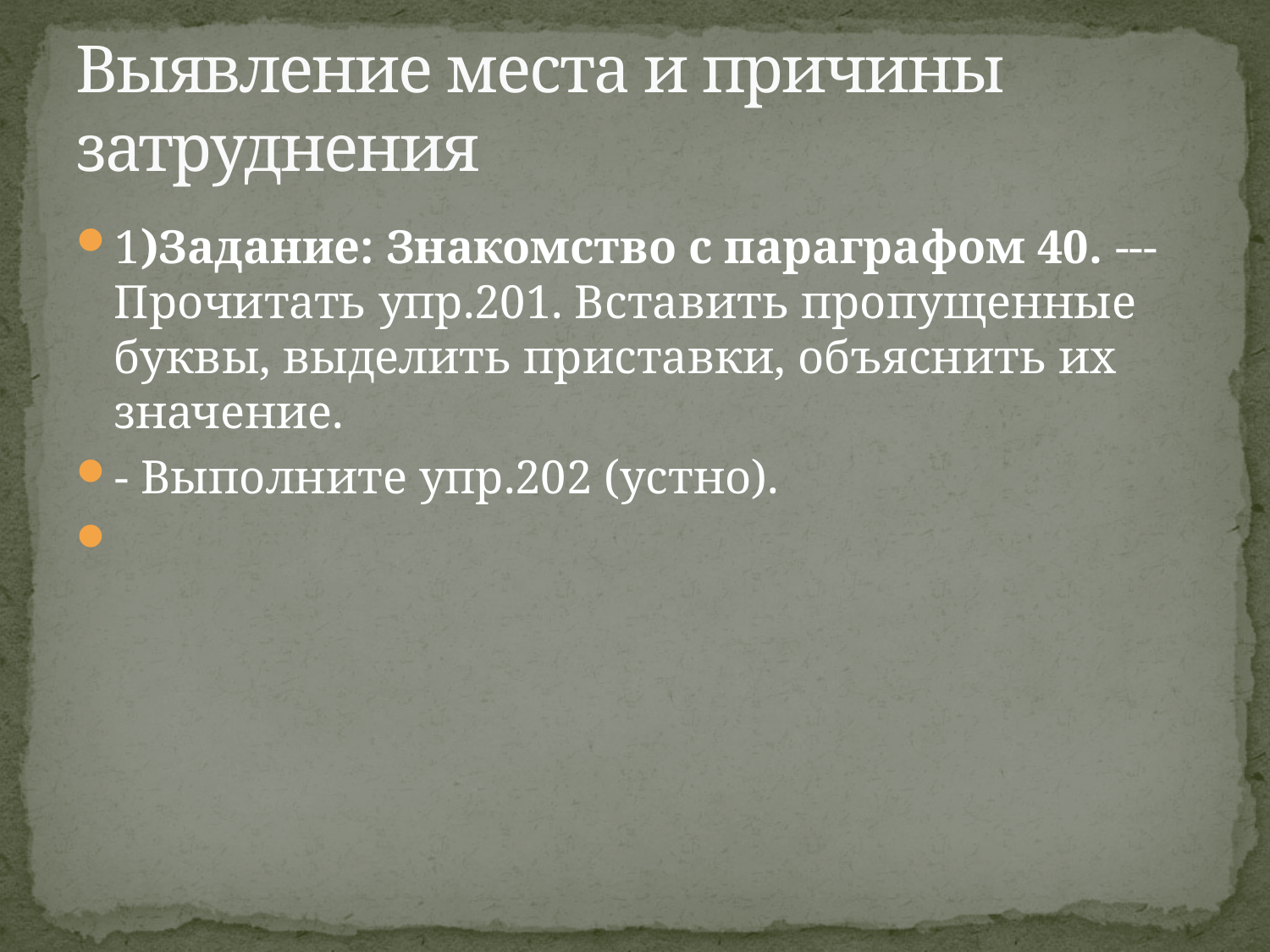

# Выявление места и причины затруднения
1)Задание: Знакомство с параграфом 40. ---Прочитать упр.201. Вставить пропущенные буквы, выделить приставки, объяснить их значение.
- Выполните упр.202 (устно).